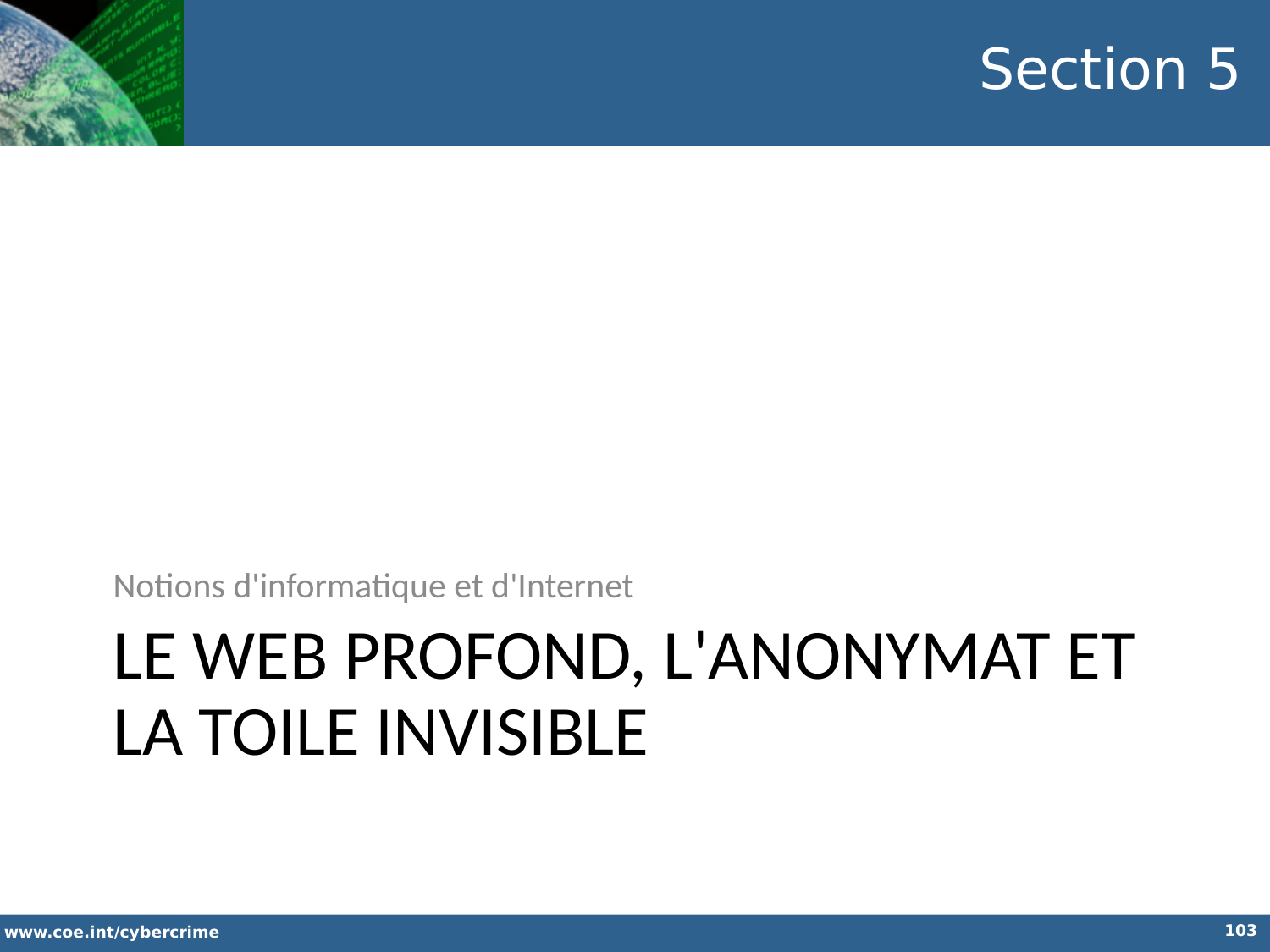

Section 5
Notions d'informatique et d'Internet
# Le web profond, l'anonymat et la toile invisible